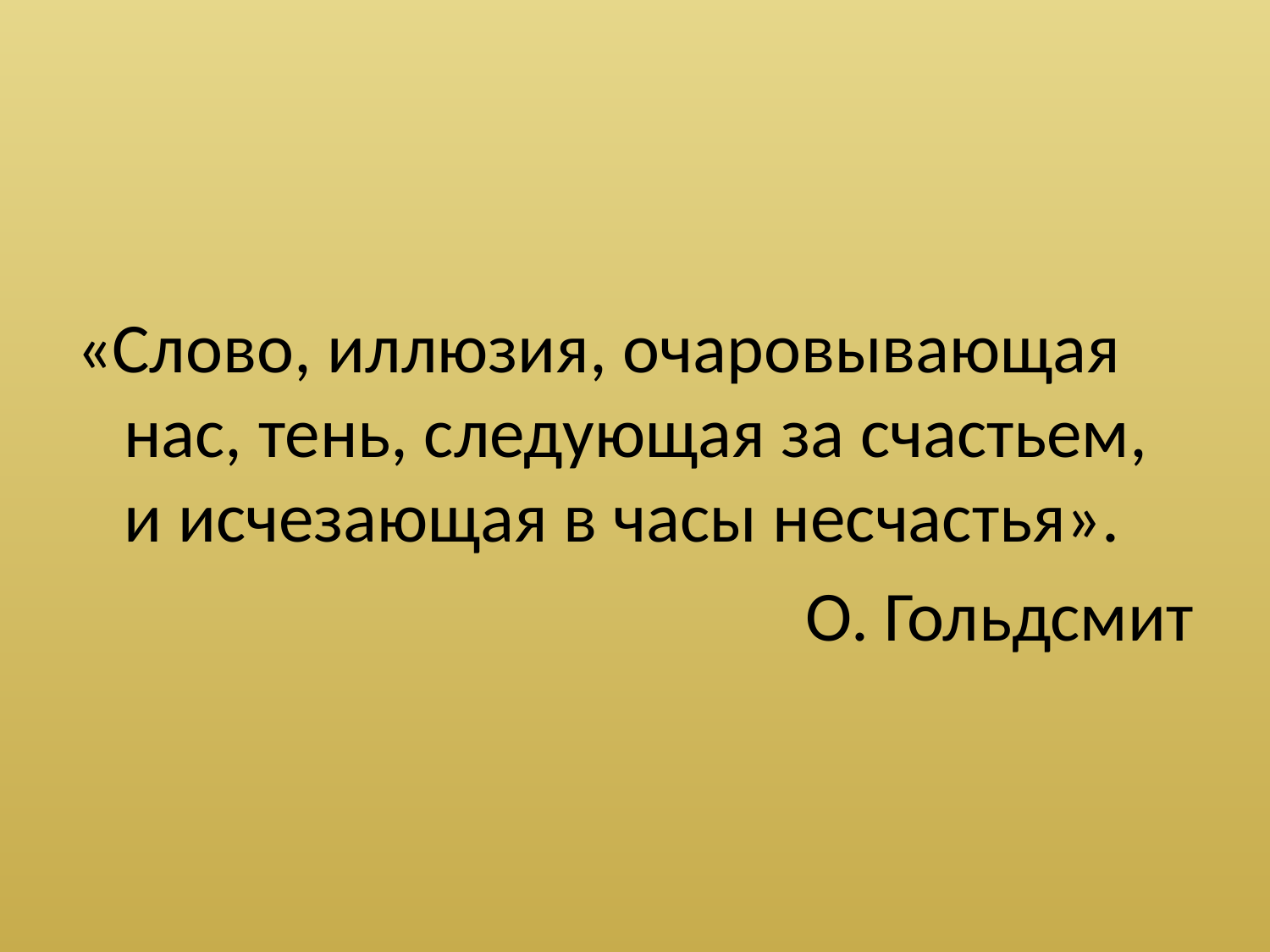

«Слово, иллюзия, очаровывающая нас, тень, следующая за счастьем, и исчезающая в часы несчастья».
О. Гольдсмит